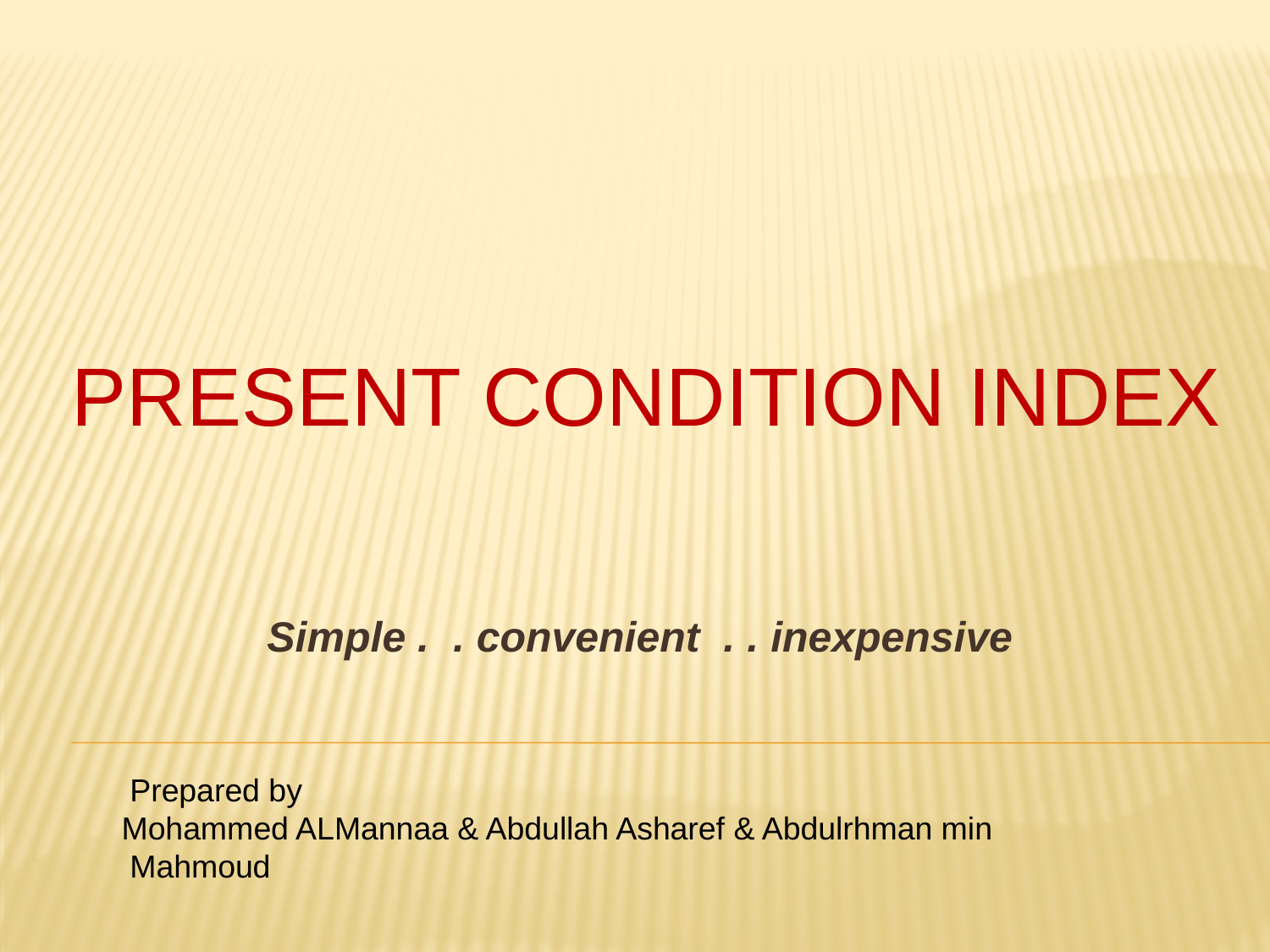

# Present condition index
Simple .  . convenient  . . inexpensive
Prepared by
Mohammed ALMannaa & Abdullah Asharef & Abdulrhman min Mahmoud